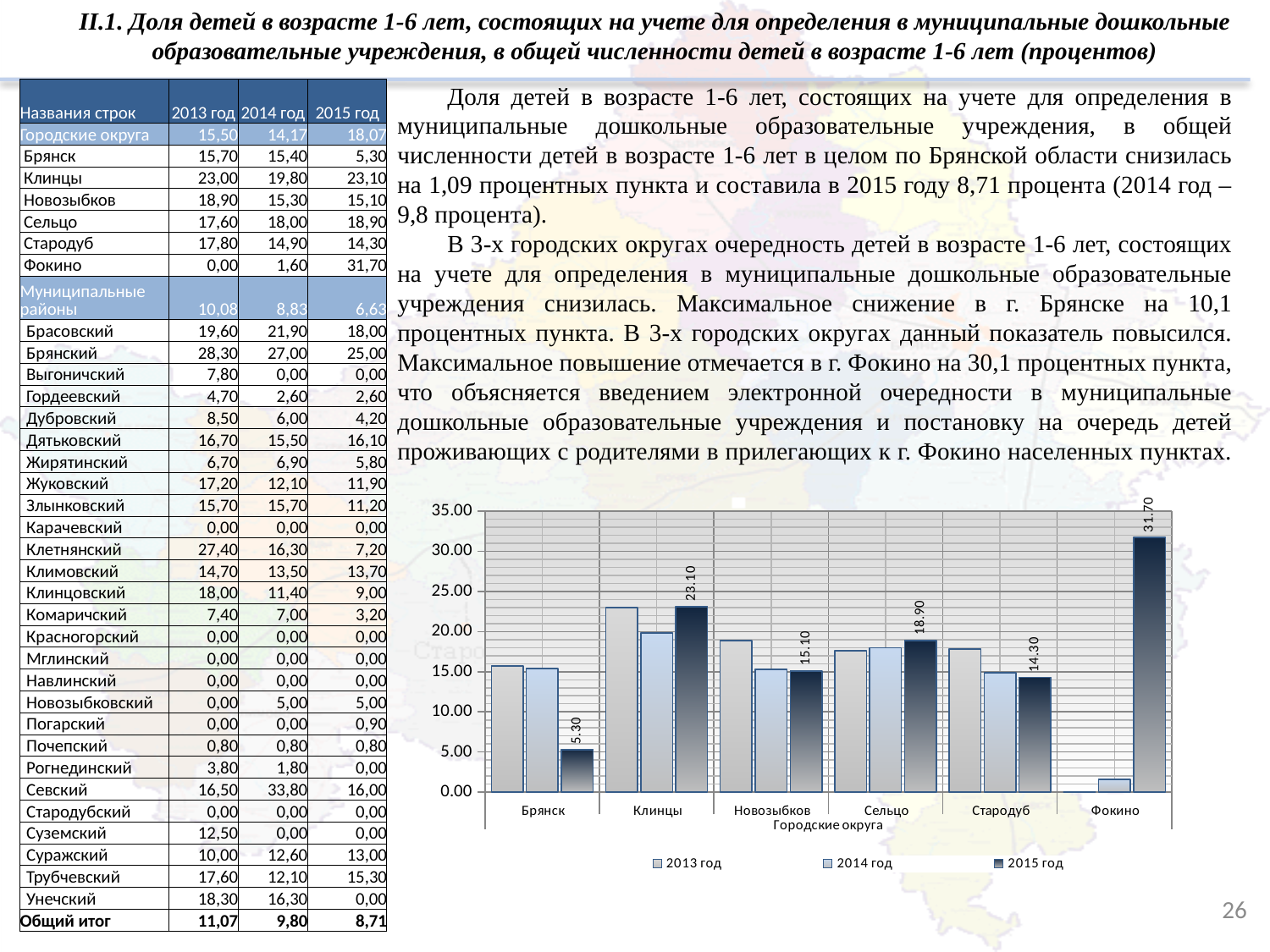

II.1. Доля детей в возрасте 1-6 лет, состоящих на учете для определения в муниципальные дошкольные образовательные учреждения, в общей численности детей в возрасте 1-6 лет (процентов)
Доля детей в возрасте 1-6 лет, состоящих на учете для определения в муниципальные дошкольные образовательные учреждения, в общей численности детей в возрасте 1-6 лет в целом по Брянской области снизилась на 1,09 процентных пункта и составила в 2015 году 8,71 процента (2014 год – 9,8 процента).
В 3-х городских округах очередность детей в возрасте 1-6 лет, состоящих на учете для определения в муниципальные дошкольные образовательные учреждения снизилась. Максимальное снижение в г. Брянске на 10,1 процентных пункта. В 3-х городских округах данный показатель повысился. Максимальное повышение отмечается в г. Фокино на 30,1 процентных пункта, что объясняется введением электронной очередности в муниципальные дошкольные образовательные учреждения и постановку на очередь детей проживающих с родителями в прилегающих к г. Фокино населенных пунктах.
| Названия строк | 2013 год | 2014 год | 2015 год |
| --- | --- | --- | --- |
| Городские округа | 15,50 | 14,17 | 18,07 |
| Брянск | 15,70 | 15,40 | 5,30 |
| Клинцы | 23,00 | 19,80 | 23,10 |
| Новозыбков | 18,90 | 15,30 | 15,10 |
| Сельцо | 17,60 | 18,00 | 18,90 |
| Стародуб | 17,80 | 14,90 | 14,30 |
| Фокино | 0,00 | 1,60 | 31,70 |
| Муниципальные районы | 10,08 | 8,83 | 6,63 |
| Брасовский | 19,60 | 21,90 | 18,00 |
| Брянский | 28,30 | 27,00 | 25,00 |
| Выгоничский | 7,80 | 0,00 | 0,00 |
| Гордеевский | 4,70 | 2,60 | 2,60 |
| Дубровский | 8,50 | 6,00 | 4,20 |
| Дятьковский | 16,70 | 15,50 | 16,10 |
| Жирятинский | 6,70 | 6,90 | 5,80 |
| Жуковский | 17,20 | 12,10 | 11,90 |
| Злынковский | 15,70 | 15,70 | 11,20 |
| Карачевский | 0,00 | 0,00 | 0,00 |
| Клетнянский | 27,40 | 16,30 | 7,20 |
| Климовский | 14,70 | 13,50 | 13,70 |
| Клинцовский | 18,00 | 11,40 | 9,00 |
| Комаричский | 7,40 | 7,00 | 3,20 |
| Красногорский | 0,00 | 0,00 | 0,00 |
| Мглинский | 0,00 | 0,00 | 0,00 |
| Навлинский | 0,00 | 0,00 | 0,00 |
| Новозыбковский | 0,00 | 5,00 | 5,00 |
| Погарский | 0,00 | 0,00 | 0,90 |
| Почепский | 0,80 | 0,80 | 0,80 |
| Рогнединский | 3,80 | 1,80 | 0,00 |
| Севский | 16,50 | 33,80 | 16,00 |
| Стародубский | 0,00 | 0,00 | 0,00 |
| Суземский | 12,50 | 0,00 | 0,00 |
| Суражский | 10,00 | 12,60 | 13,00 |
| Трубчевский | 17,60 | 12,10 | 15,30 |
| Унечский | 18,30 | 16,30 | 0,00 |
| Общий итог | 11,07 | 9,80 | 8,71 |

### Chart

| Category | 2013 год | 2014 год | 2015 год |
|---|---|---|---|
|  Брянск | 15.7 | 15.4 | 5.3 |
|  Клинцы | 23.0 | 19.8 | 23.1 |
|  Новозыбков | 18.9 | 15.3 | 15.1 |
|  Сельцо | 17.6 | 18.0 | 18.9 |
|  Стародуб | 17.8 | 14.9 | 14.3 |
|  Фокино | 0.0 | 1.6 | 31.7 |
26